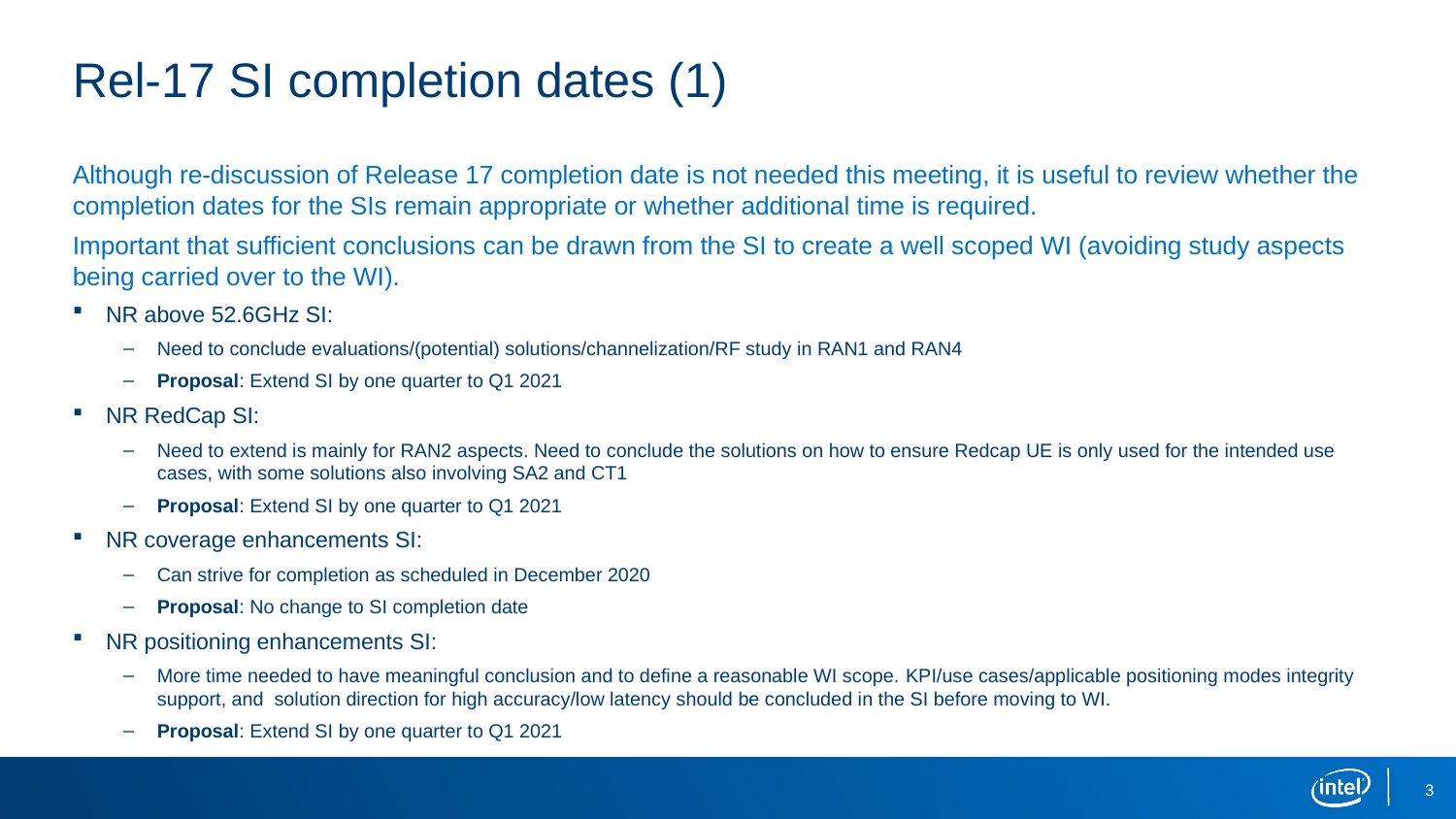

# Rel-17 SI completion dates (1)
Although re-discussion of Release 17 completion date is not needed this meeting, it is useful to review whether the completion dates for the SIs remain appropriate or whether additional time is required.
Important that sufficient conclusions can be drawn from the SI to create a well scoped WI (avoiding study aspects being carried over to the WI).
NR above 52.6GHz SI:
Need to conclude evaluations/(potential) solutions/channelization/RF study in RAN1 and RAN4
Proposal: Extend SI by one quarter to Q1 2021
NR RedCap SI:
Need to extend is mainly for RAN2 aspects. Need to conclude the solutions on how to ensure Redcap UE is only used for the intended use cases, with some solutions also involving SA2 and CT1
Proposal: Extend SI by one quarter to Q1 2021
NR coverage enhancements SI:
Can strive for completion as scheduled in December 2020
Proposal: No change to SI completion date
NR positioning enhancements SI:
More time needed to have meaningful conclusion and to define a reasonable WI scope. KPI/use cases/applicable positioning modes integrity support, and  solution direction for high accuracy/low latency should be concluded in the SI before moving to WI.
Proposal: Extend SI by one quarter to Q1 2021
3